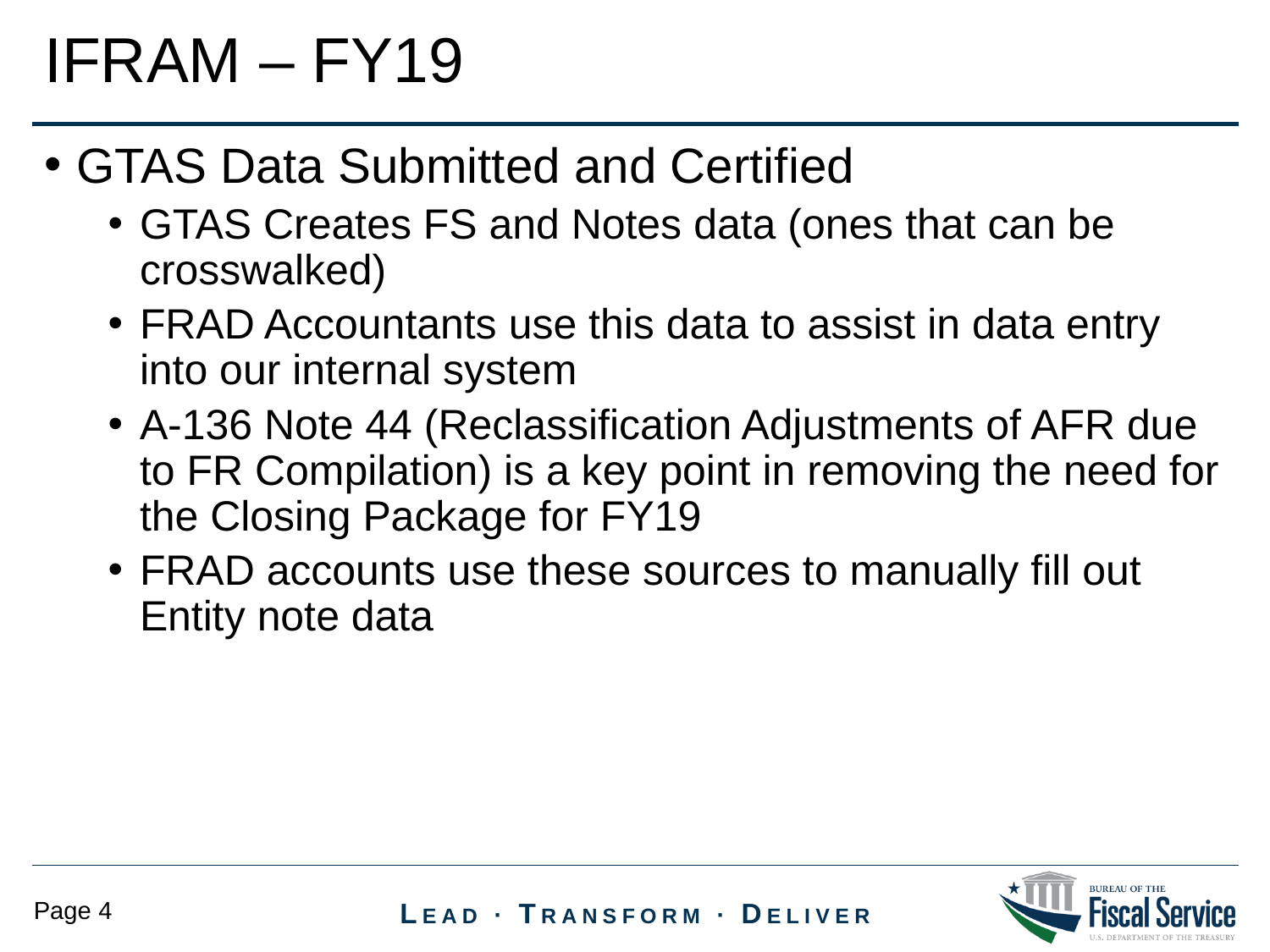

IFRAM – FY19

GTAS Data Submitted and Certified
GTAS Creates FS and Notes data (ones that can be crosswalked)
FRAD Accountants use this data to assist in data entry into our internal system
A-136 Note 44 (Reclassification Adjustments of AFR due to FR Compilation) is a key point in removing the need for the Closing Package for FY19
FRAD accounts use these sources to manually fill out Entity note data